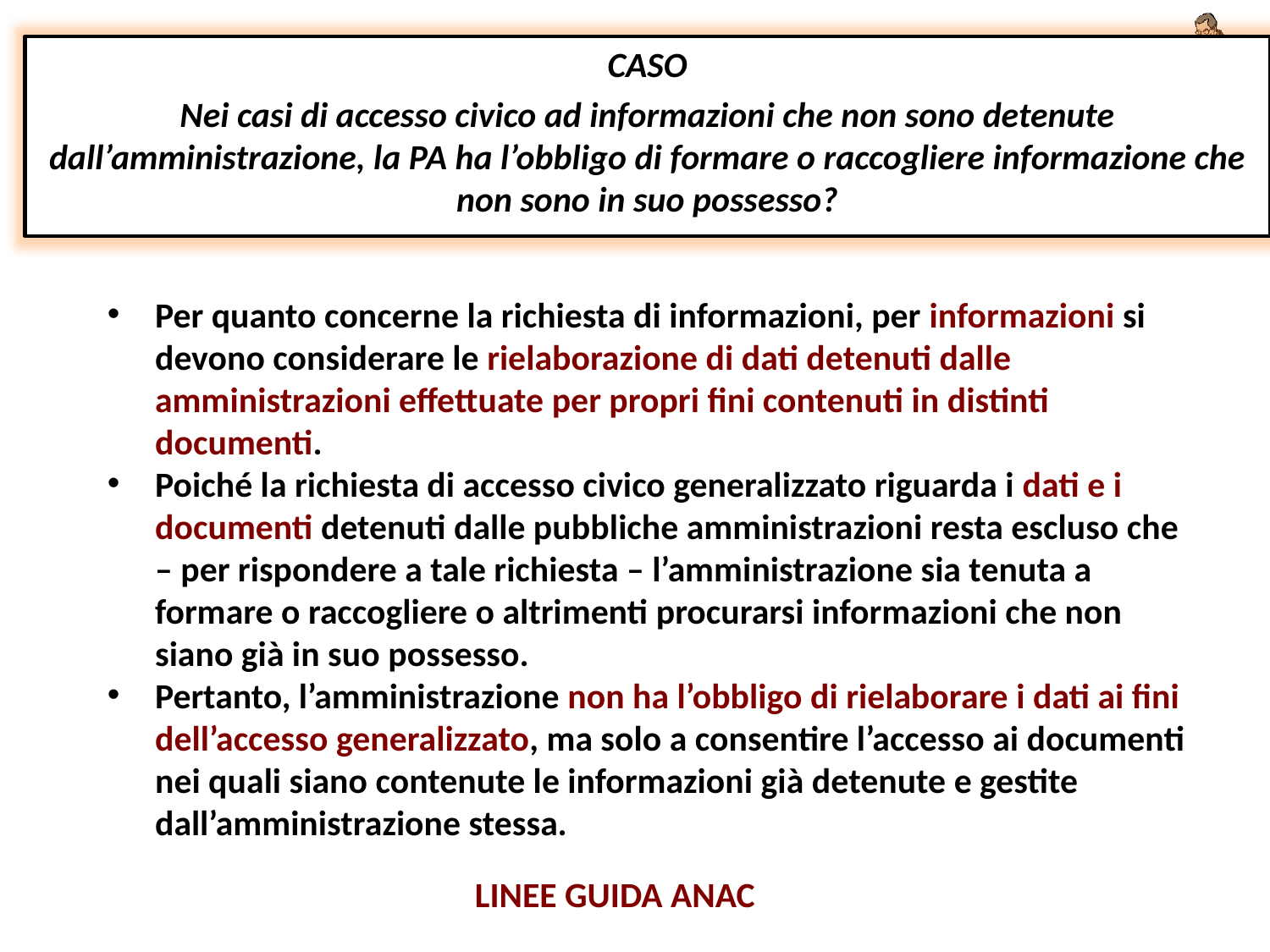

CASO
Nei casi di accesso civico ad informazioni che non sono detenute dall’amministrazione, la PA ha l’obbligo di formare o raccogliere informazione che non sono in suo possesso?
Per quanto concerne la richiesta di informazioni, per informazioni si devono considerare le rielaborazione di dati detenuti dalle amministrazioni effettuate per propri fini contenuti in distinti documenti.
Poiché la richiesta di accesso civico generalizzato riguarda i dati e i documenti detenuti dalle pubbliche amministrazioni resta escluso che – per rispondere a tale richiesta – l’amministrazione sia tenuta a formare o raccogliere o altrimenti procurarsi informazioni che non siano già in suo possesso.
Pertanto, l’amministrazione non ha l’obbligo di rielaborare i dati ai fini dell’accesso generalizzato, ma solo a consentire l’accesso ai documenti nei quali siano contenute le informazioni già detenute e gestite dall’amministrazione stessa.
LINEE GUIDA ANAC